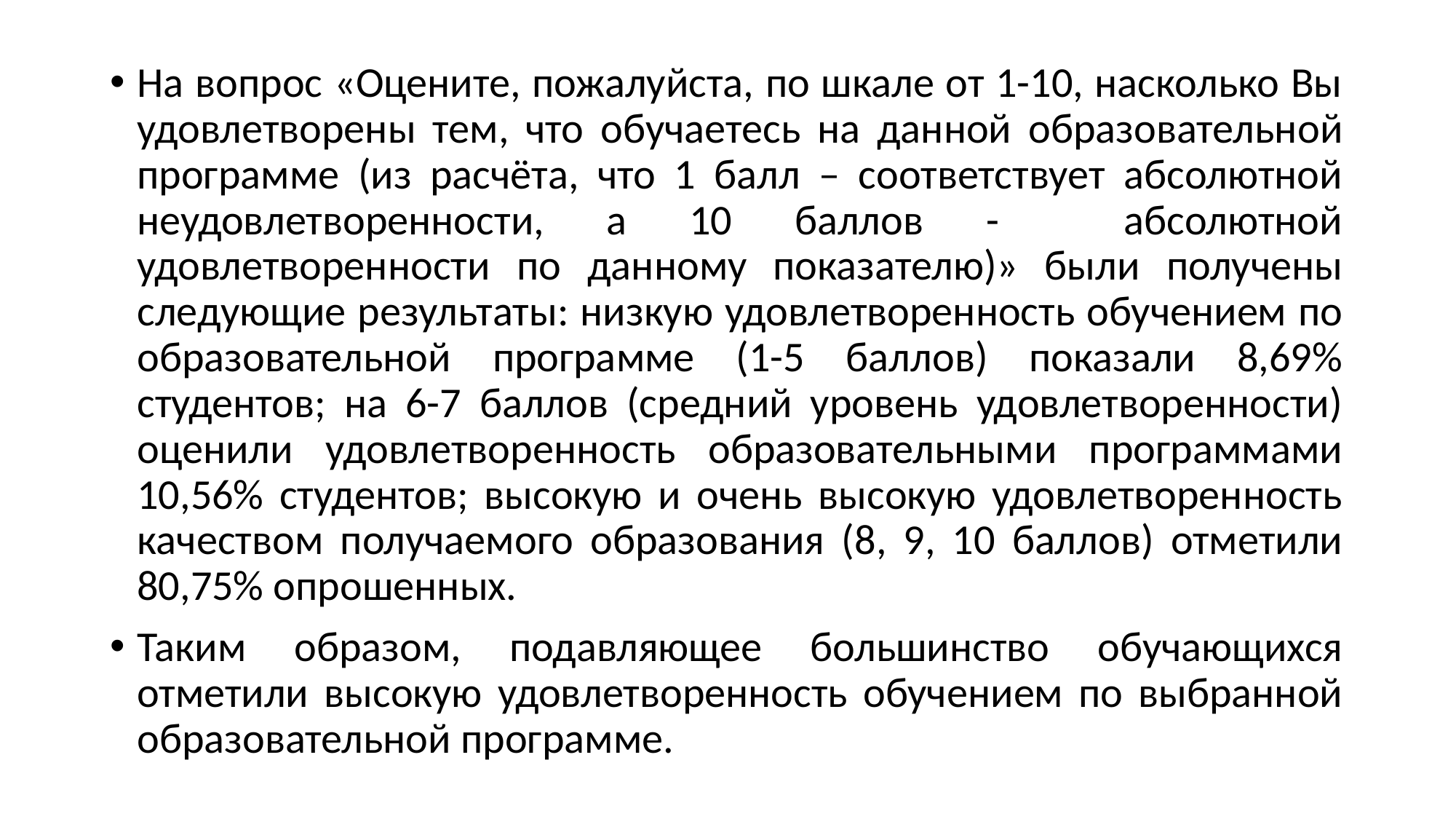

На вопрос «Оцените, пожалуйста, по шкале от 1-10, насколько Вы удовлетворены тем, что обучаетесь на данной образовательной программе (из расчёта, что 1 балл – соответствует абсолютной неудовлетворенности, а 10 баллов -  абсолютной удовлетворенности по данному показателю)» были получены следующие результаты: низкую удовлетворенность обучением по образовательной программе (1-5 баллов) показали 8,69% студентов; на 6-7 баллов (средний уровень удовлетворенности) оценили удовлетворенность образовательными программами 10,56% студентов; высокую и очень высокую удовлетворенность качеством получаемого образования (8, 9, 10 баллов) отметили 80,75% опрошенных.
Таким образом, подавляющее большинство обучающихся отметили высокую удовлетворенность обучением по выбранной образовательной программе.